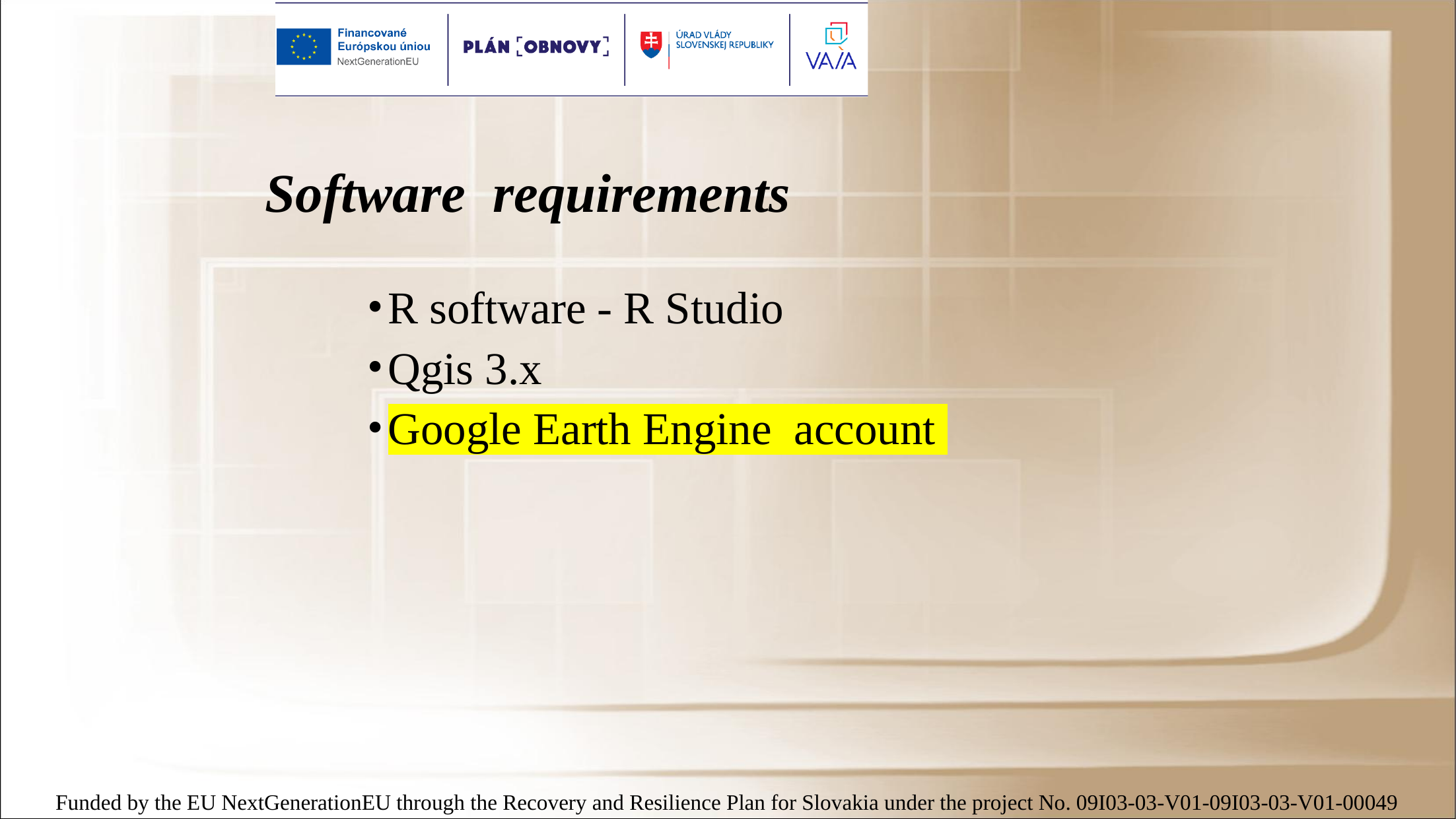

# Software  requirements
R software - R Studio
Qgis 3.x
Google Earth Engine  account